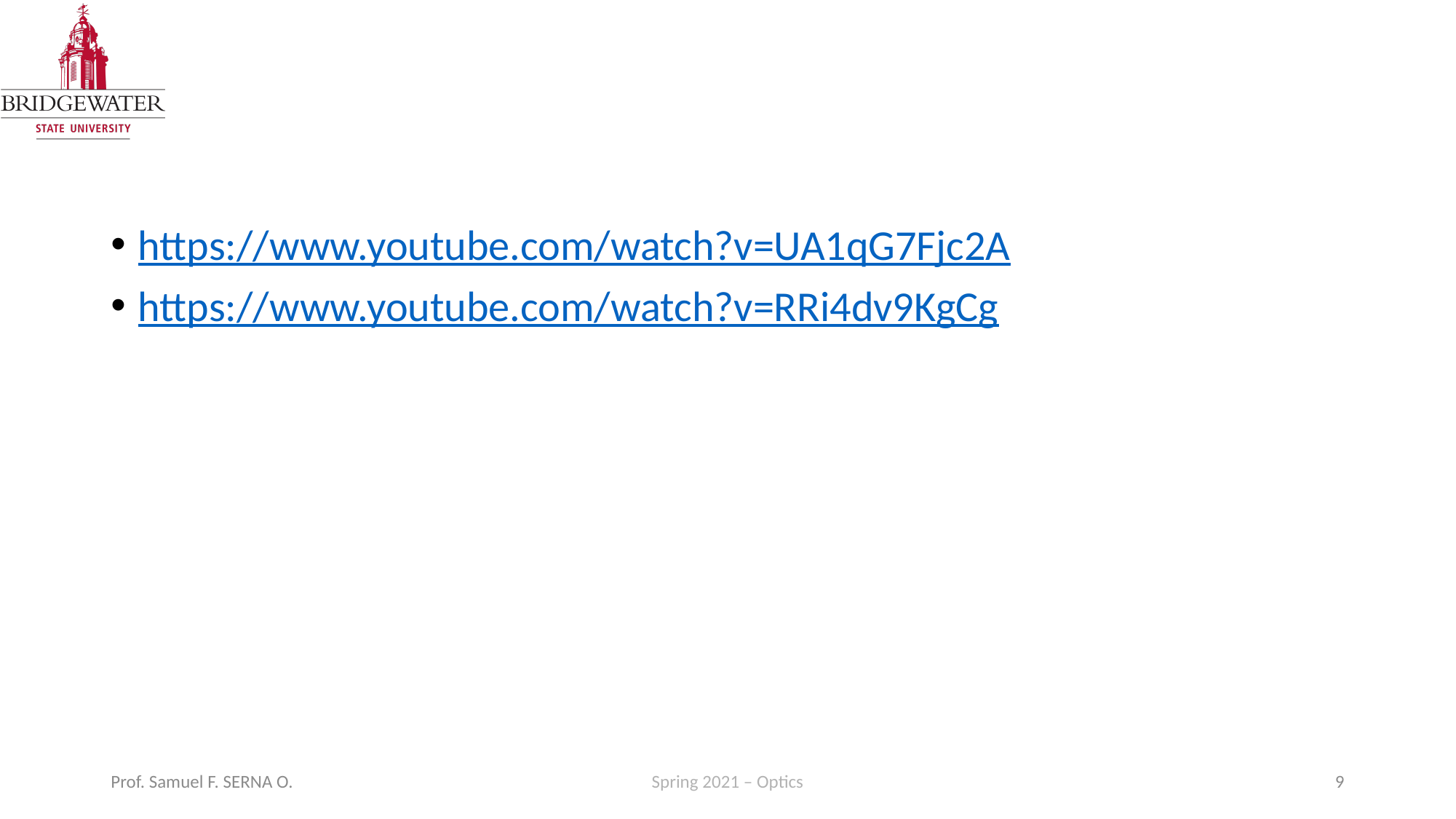

#
https://www.youtube.com/watch?v=UA1qG7Fjc2A
https://www.youtube.com/watch?v=RRi4dv9KgCg

Prof. Samuel F. SERNA O.
Spring 2021 – Optics
9